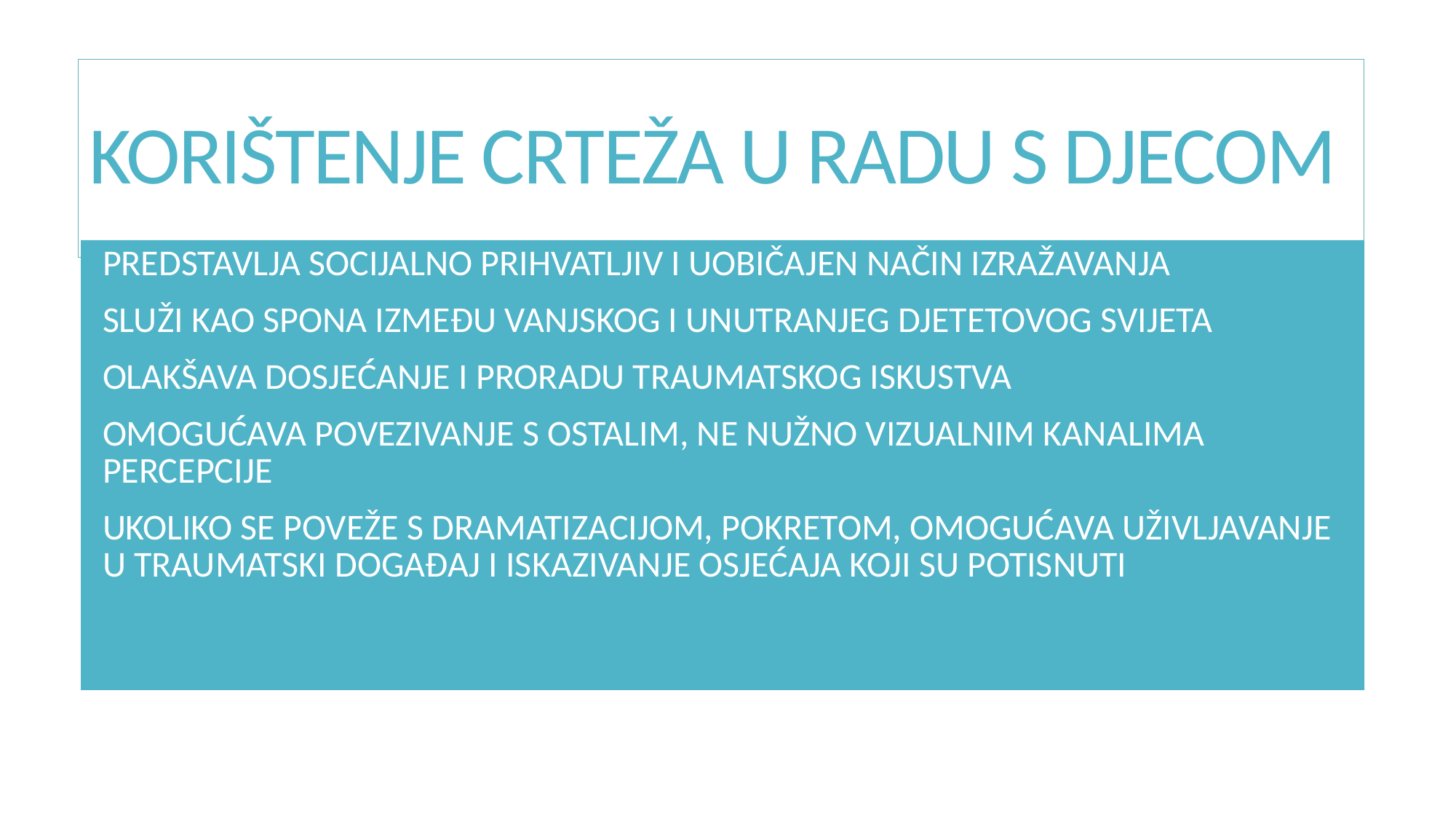

# KORIŠTENJE CRTEŽA U RADU S DJECOM
PREDSTAVLJA SOCIJALNO PRIHVATLJIV I UOBIČAJEN NAČIN IZRAŽAVANJA
SLUŽI KAO SPONA IZMEĐU VANJSKOG I UNUTRANJEG DJETETOVOG SVIJETA
OLAKŠAVA DOSJEĆANJE I PRORADU TRAUMATSKOG ISKUSTVA
OMOGUĆAVA POVEZIVANJE S OSTALIM, NE NUŽNO VIZUALNIM KANALIMA PERCEPCIJE
UKOLIKO SE POVEŽE S DRAMATIZACIJOM, POKRETOM, OMOGUĆAVA UŽIVLJAVANJE U TRAUMATSKI DOGAĐAJ I ISKAZIVANJE OSJEĆAJA KOJI SU POTISNUTI